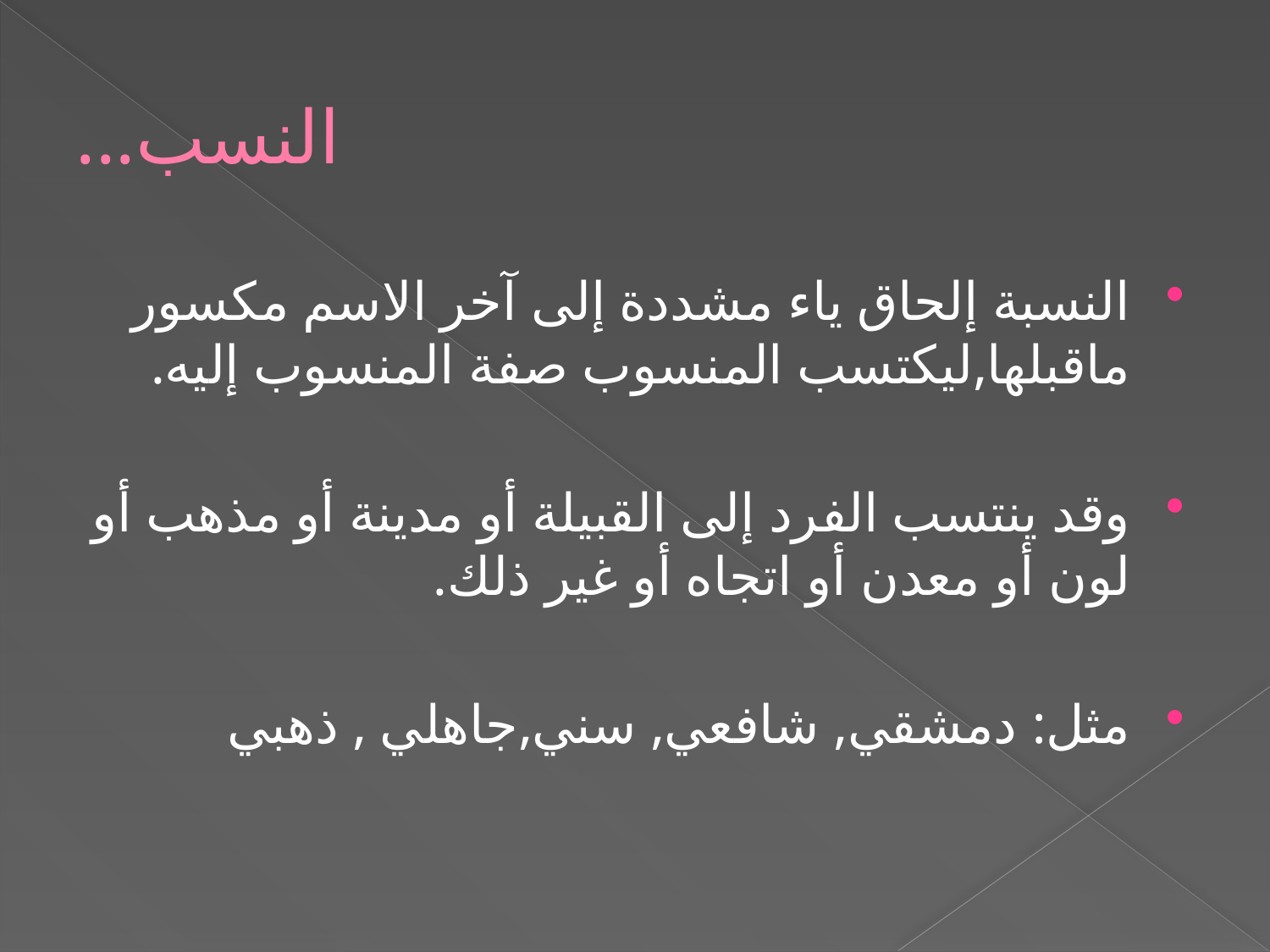

# النسب...
النسبة إلحاق ياء مشددة إلى آخر الاسم مكسور ماقبلها,ليكتسب المنسوب صفة المنسوب إليه.

وقد ينتسب الفرد إلى القبيلة أو مدينة أو مذهب أو لون أو معدن أو اتجاه أو غير ذلك.

مثل: دمشقي, شافعي, سني,جاهلي , ذهبي